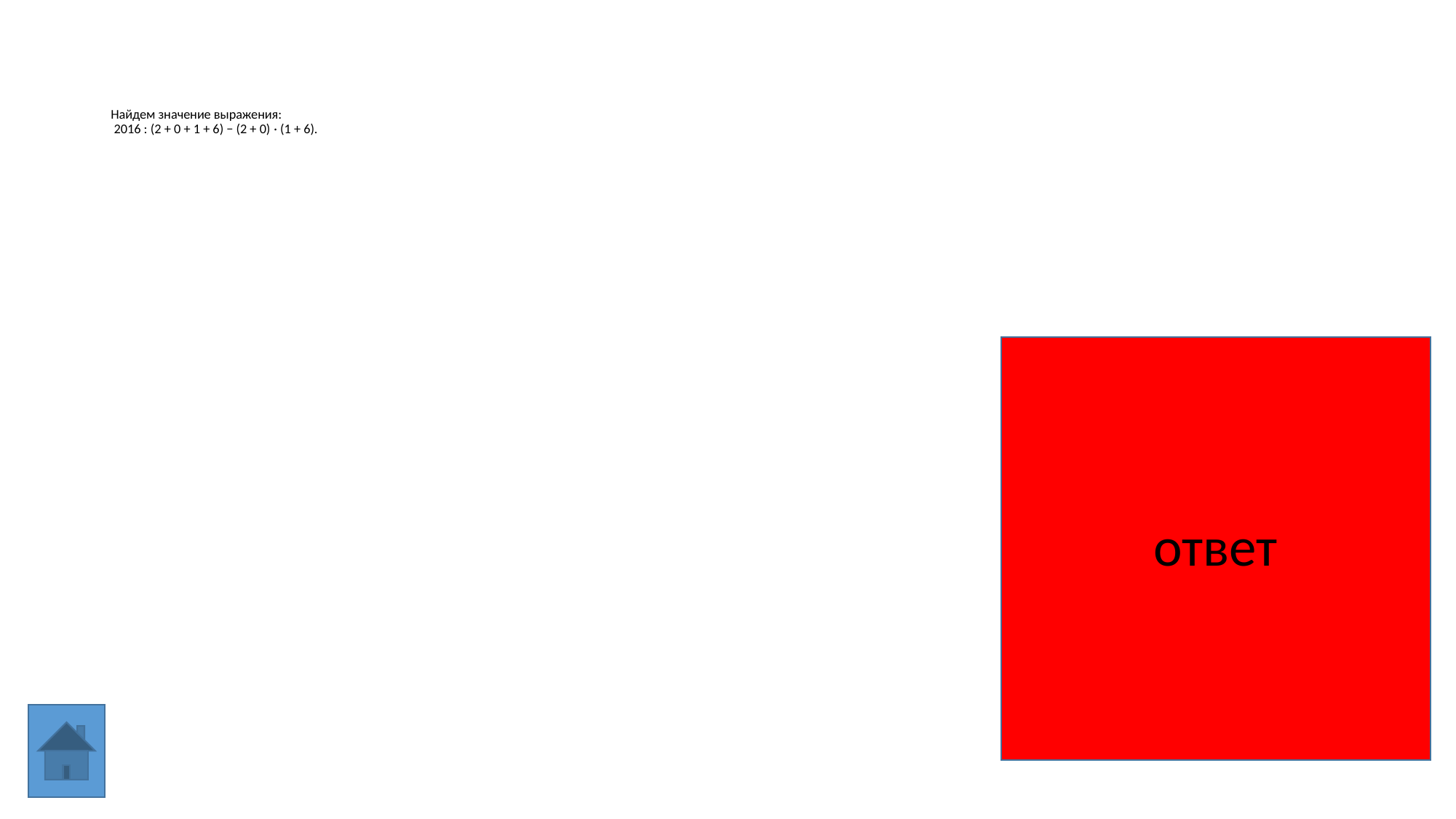

# Найдем значение выражения: 2016 : (2 + 0 + 1 + 6) − (2 + 0) · (1 + 6).
ответ